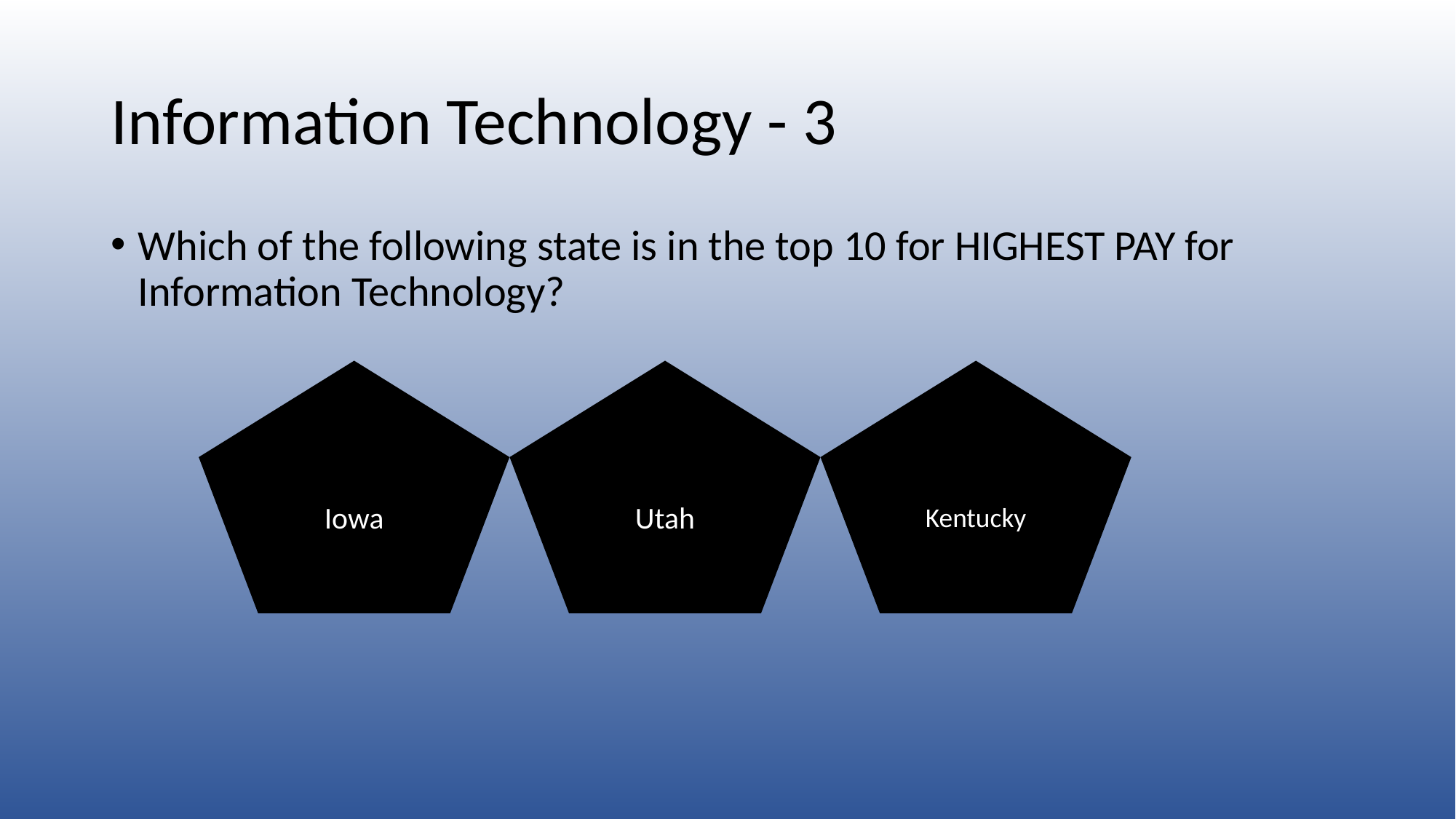

# Information Technology - 3
Which of the following state is in the top 10 for HIGHEST PAY for Information Technology?
Iowa
Utah
Kentucky